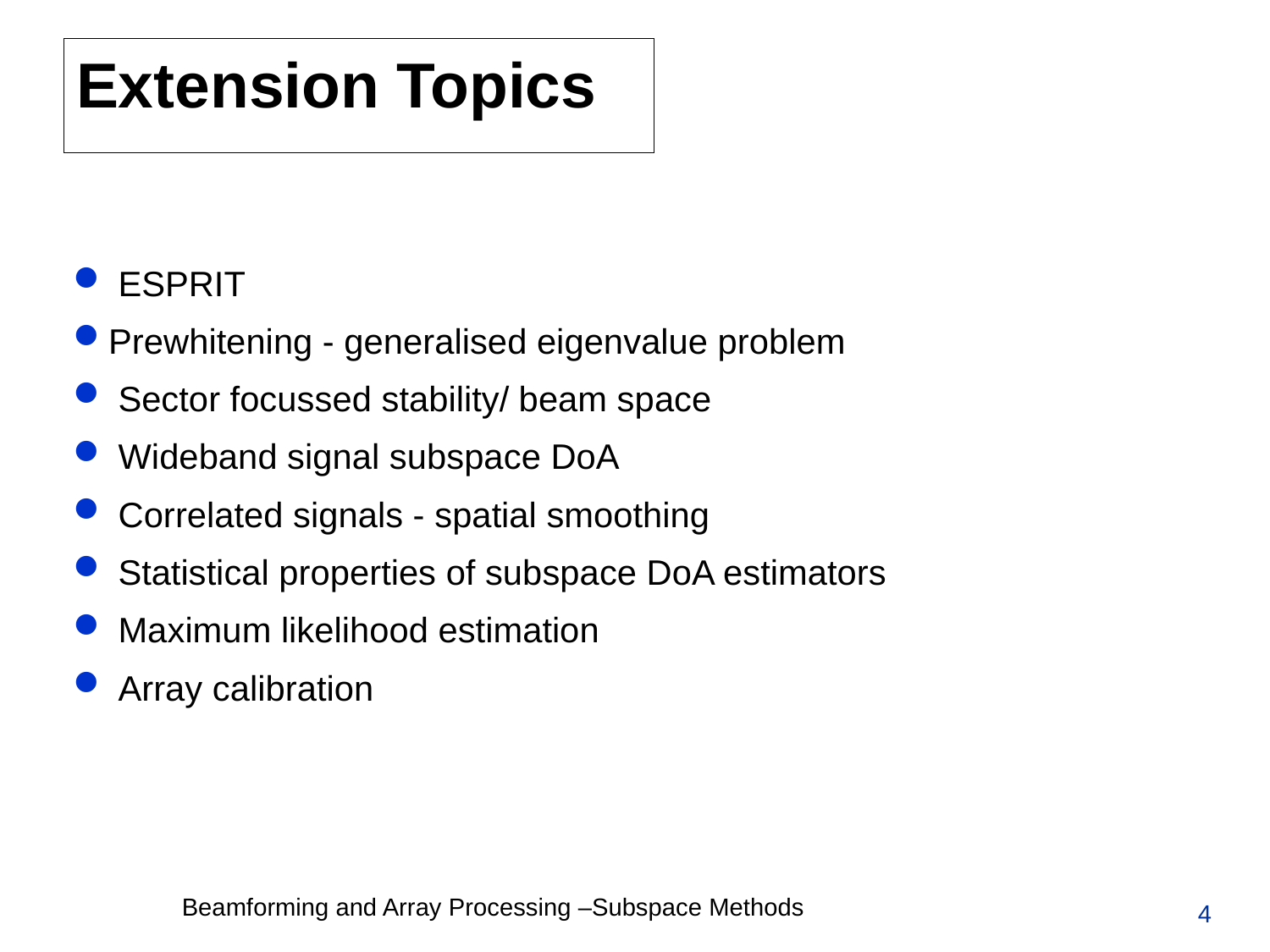

# Extension Topics
 ESPRIT
Prewhitening - generalised eigenvalue problem
 Sector focussed stability/ beam space
 Wideband signal subspace DoA
 Correlated signals - spatial smoothing
 Statistical properties of subspace DoA estimators
 Maximum likelihood estimation
 Array calibration

4